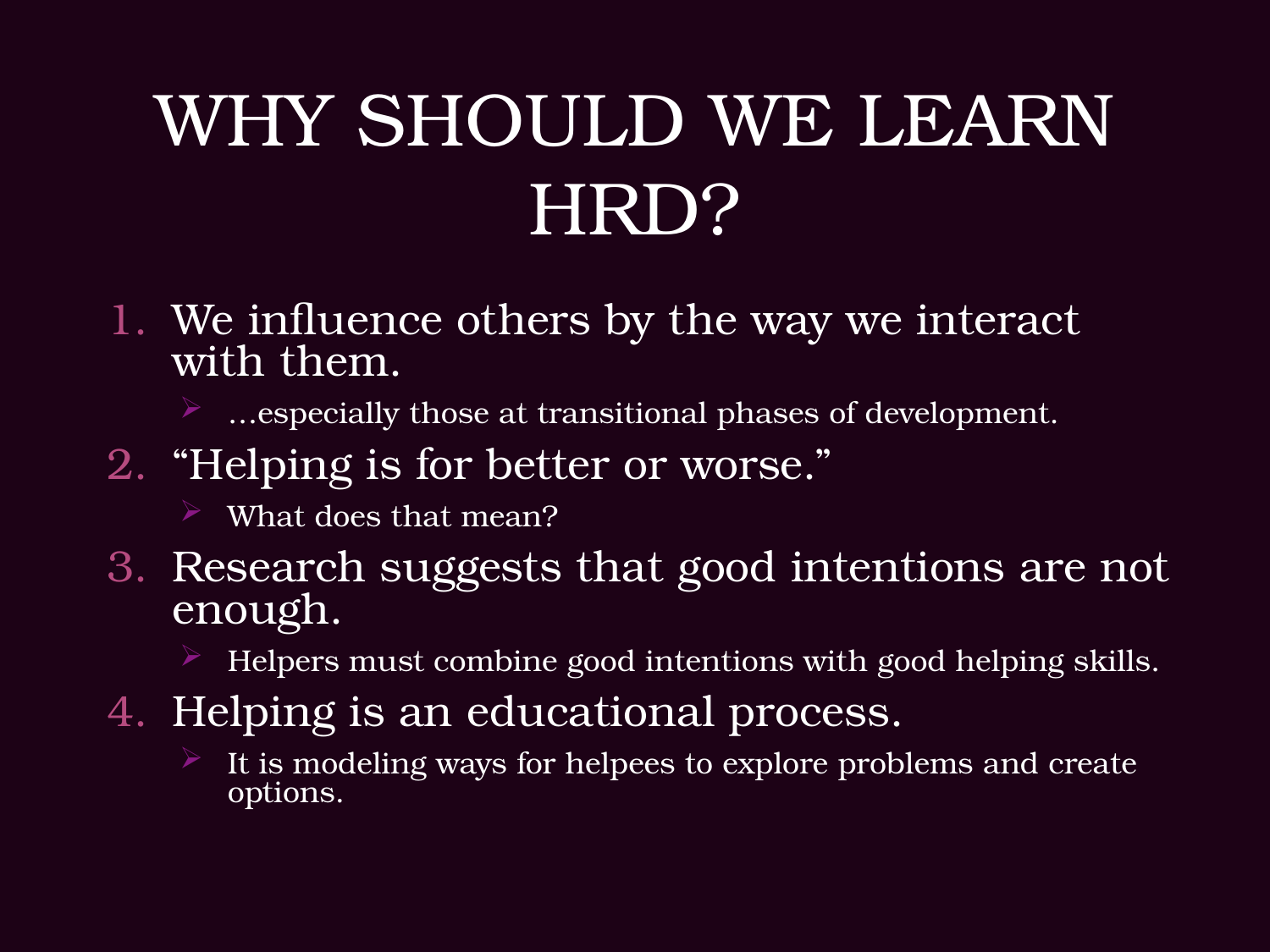

# Why Should We Learn HRD?
We influence others by the way we interact with them.
…especially those at transitional phases of development.
“Helping is for better or worse.”
What does that mean?
Research suggests that good intentions are not enough.
Helpers must combine good intentions with good helping skills.
Helping is an educational process.
It is modeling ways for helpees to explore problems and create options.